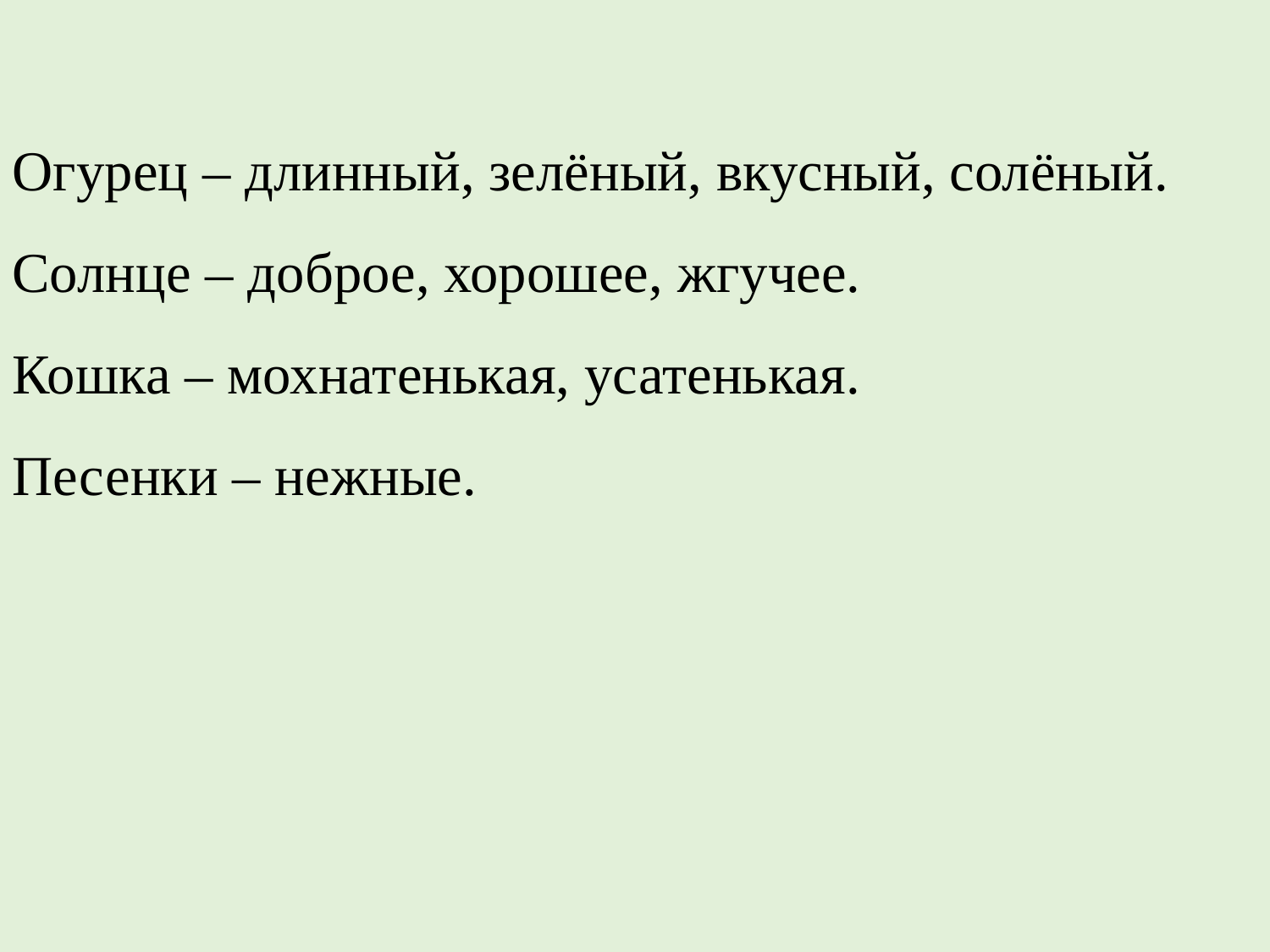

Огурец – длинный, зелёный, вкусный, солёный.
Солнце – доброе, хорошее, жгучее.
Кошка – мохнатенькая, усатенькая.
Песенки – нежные.